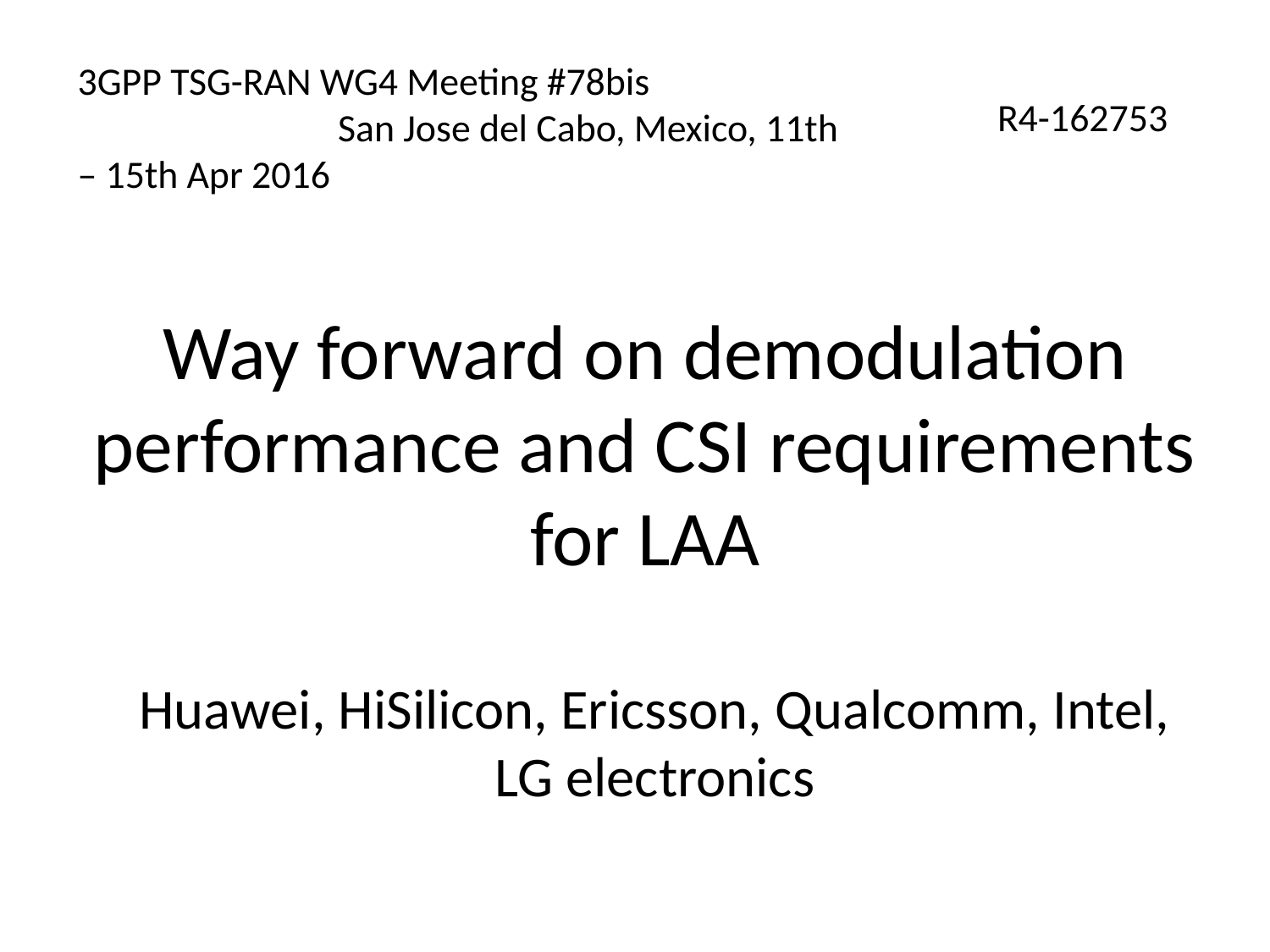

# 3GPP TSG-RAN WG4 Meeting #78bis	                                               San Jose del Cabo, Mexico, 11th – 15th Apr 2016
R4-162753
Way forward on demodulation performance and CSI requirements for LAA
Huawei, HiSilicon, Ericsson, Qualcomm, Intel, LG electronics